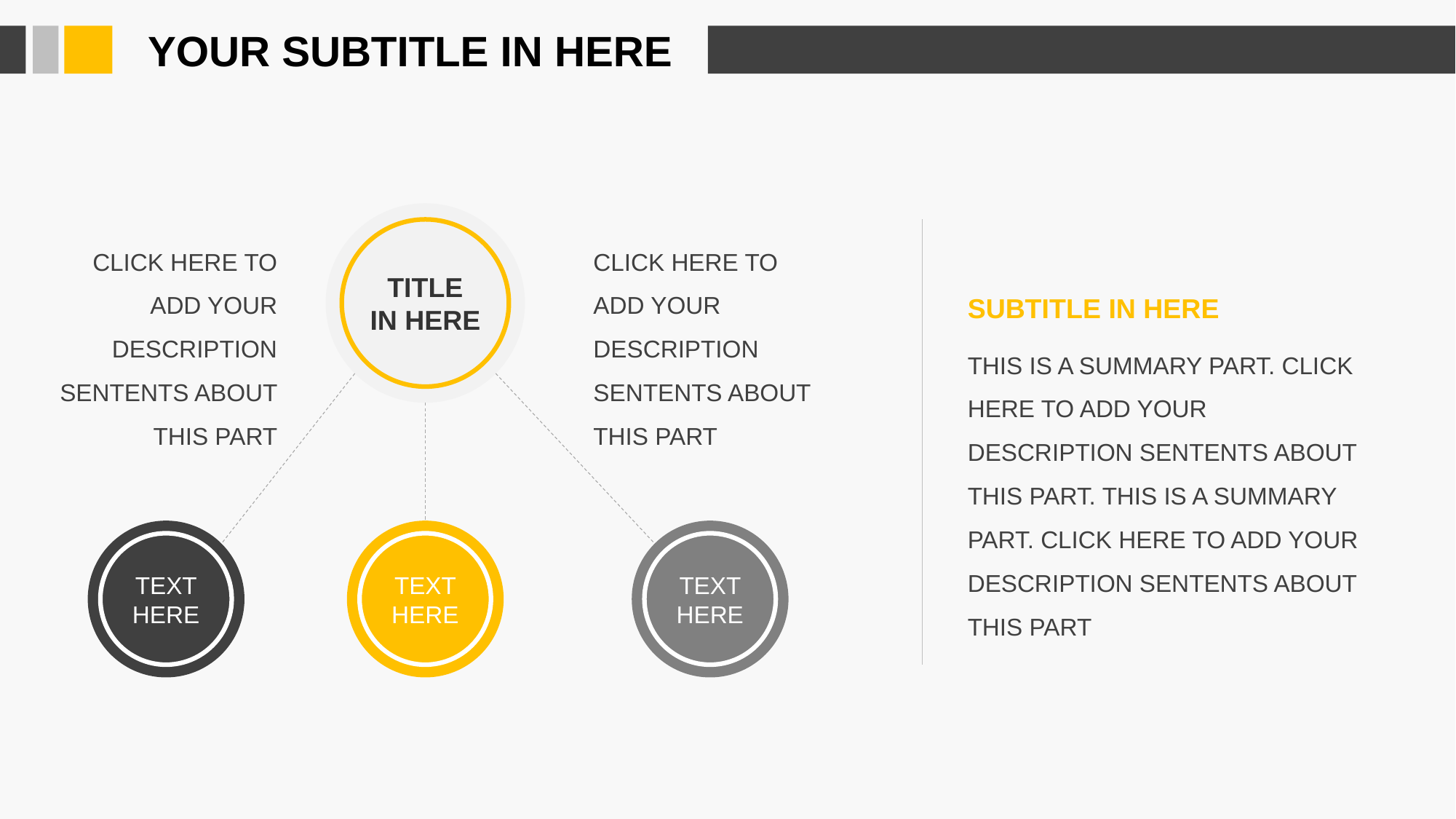

YOUR SUBTITLE IN HERE

TITLE
IN HERE
CLICK HERE TO ADD YOUR DESCRIPTION SENTENTS ABOUT THIS PART
CLICK HERE TO ADD YOUR DESCRIPTION SENTENTS ABOUT THIS PART
SUBTITLE IN HERE
THIS IS A SUMMARY PART. CLICK HERE TO ADD YOUR DESCRIPTION SENTENTS ABOUT THIS PART. THIS IS A SUMMARY PART. CLICK HERE TO ADD YOUR DESCRIPTION SENTENTS ABOUT THIS PART

TEXT HERE

TEXT HERE

TEXT HERE